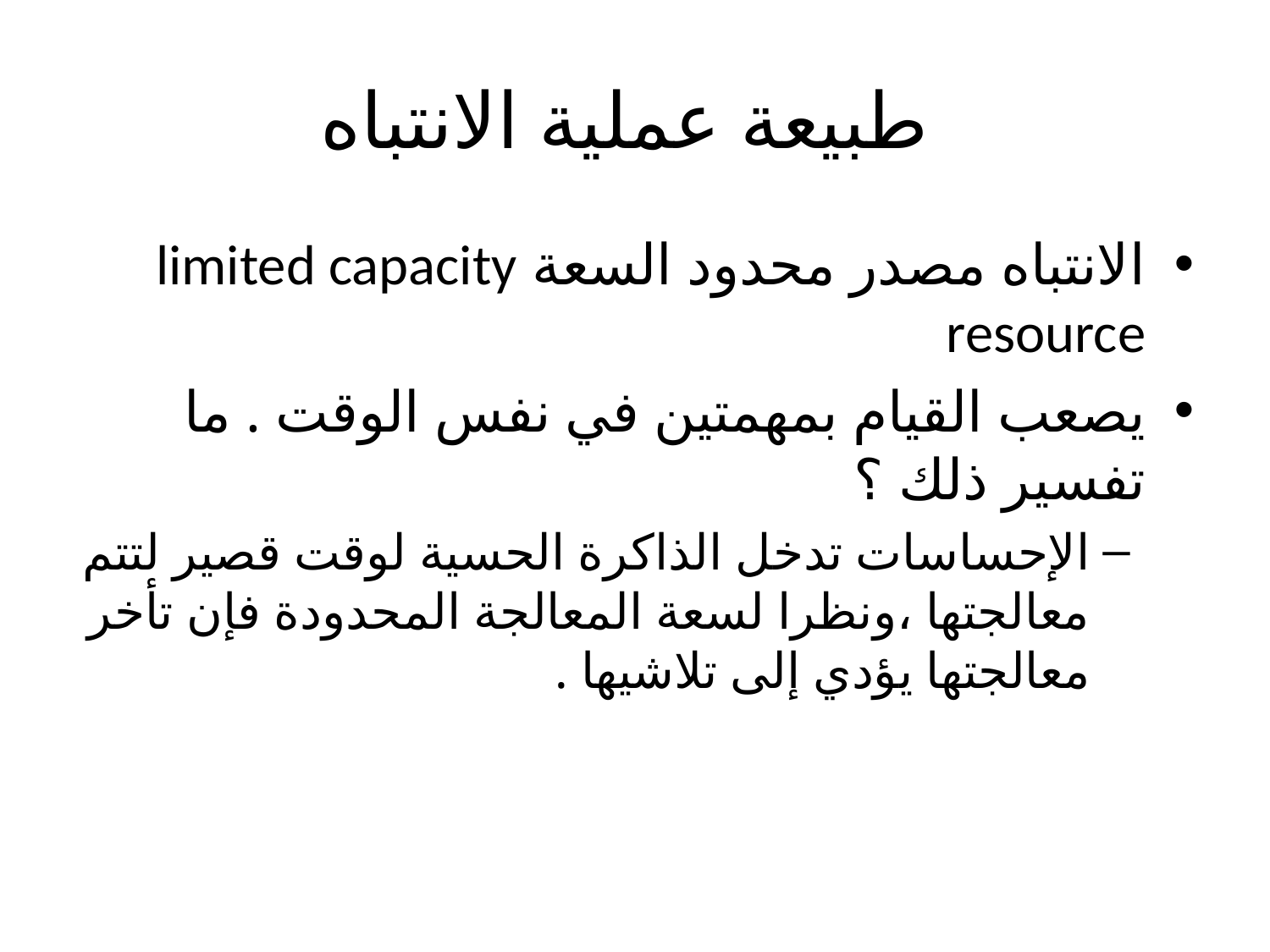

# طبيعة عملية الانتباه
الانتباه مصدر محدود السعة limited capacity resource
يصعب القيام بمهمتين في نفس الوقت . ما تفسير ذلك ؟
الإحساسات تدخل الذاكرة الحسية لوقت قصير لتتم معالجتها ،ونظرا لسعة المعالجة المحدودة فإن تأخر معالجتها يؤدي إلى تلاشيها .